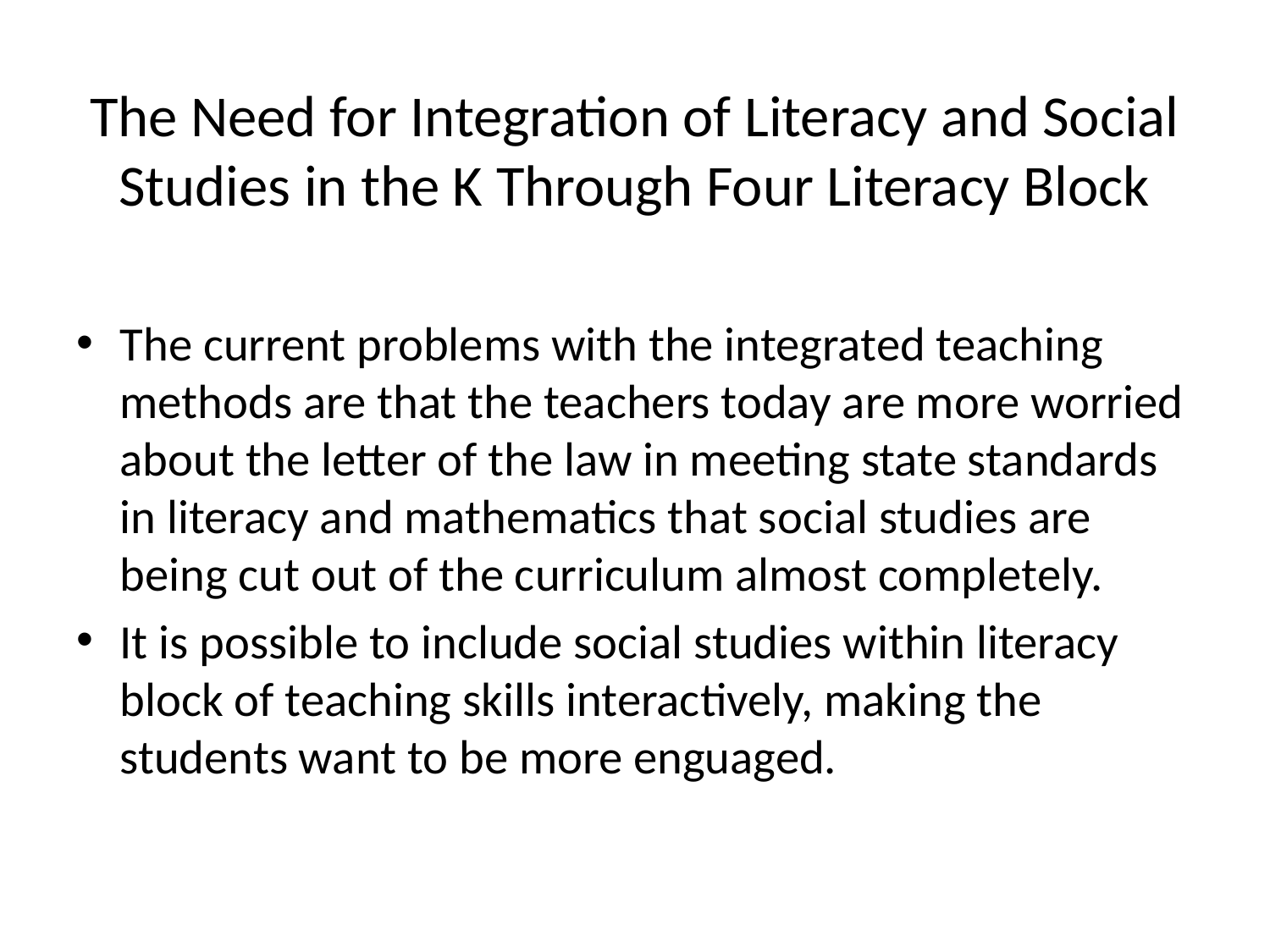

# The Need for Integration of Literacy and Social Studies in the K Through Four Literacy Block
The current problems with the integrated teaching methods are that the teachers today are more worried about the letter of the law in meeting state standards in literacy and mathematics that social studies are being cut out of the curriculum almost completely.
It is possible to include social studies within literacy block of teaching skills interactively, making the students want to be more enguaged.